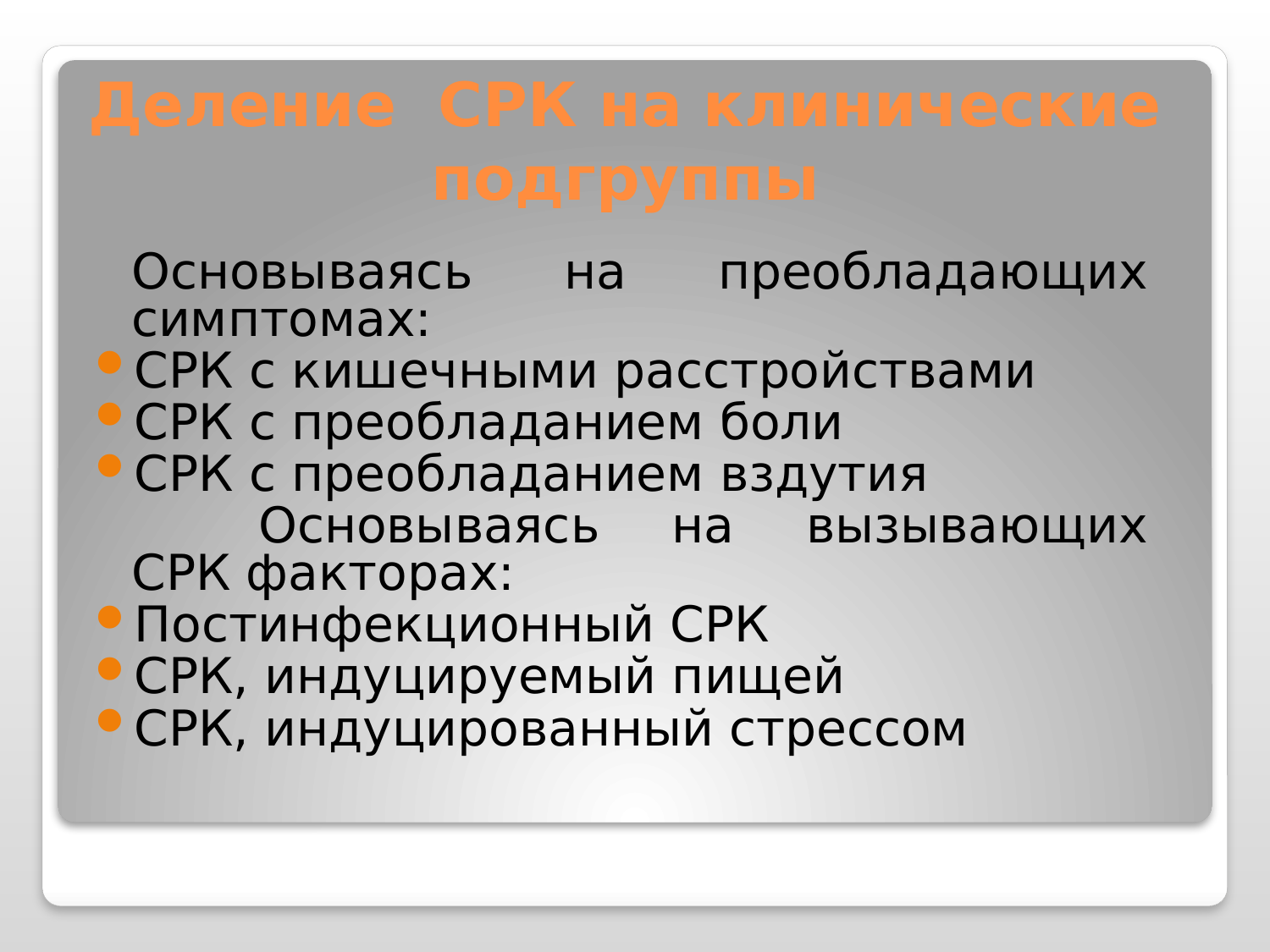

Деление  СРК на клинические подгруппы
	Основываясь на преобладающих симптомах:
СРК с кишечными расстройствами
СРК с преобладанием боли
СРК с преобладанием вздутия
		Основываясь на вызывающих СРК факторах:
Постинфекционный СРК
СРК, индуцируемый пищей
СРК, индуцированный стрессом